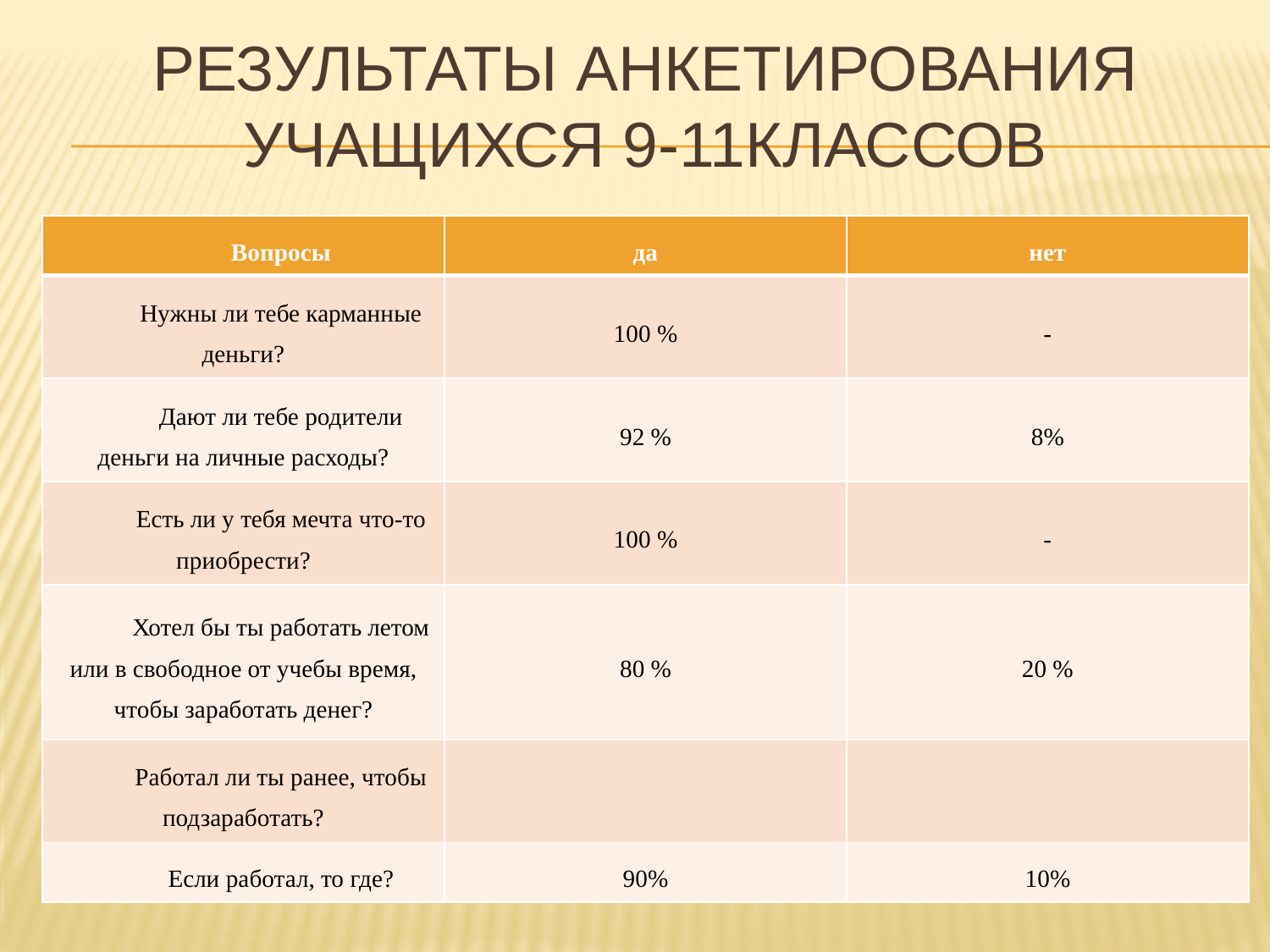

# Результаты анкетирования учащихся 9-11классов
| Вопросы | да | нет |
| --- | --- | --- |
| Нужны ли тебе карманные деньги? | 100 % | - |
| Дают ли тебе родители деньги на личные расходы? | 92 % | 8% |
| Есть ли у тебя мечта что-то приобрести? | 100 % | - |
| Хотел бы ты работать летом или в свободное от учебы время, чтобы заработать денег? | 80 % | 20 % |
| Работал ли ты ранее, чтобы подзаработать? |  |  |
| Если работал, то где? | 90% | 10% |